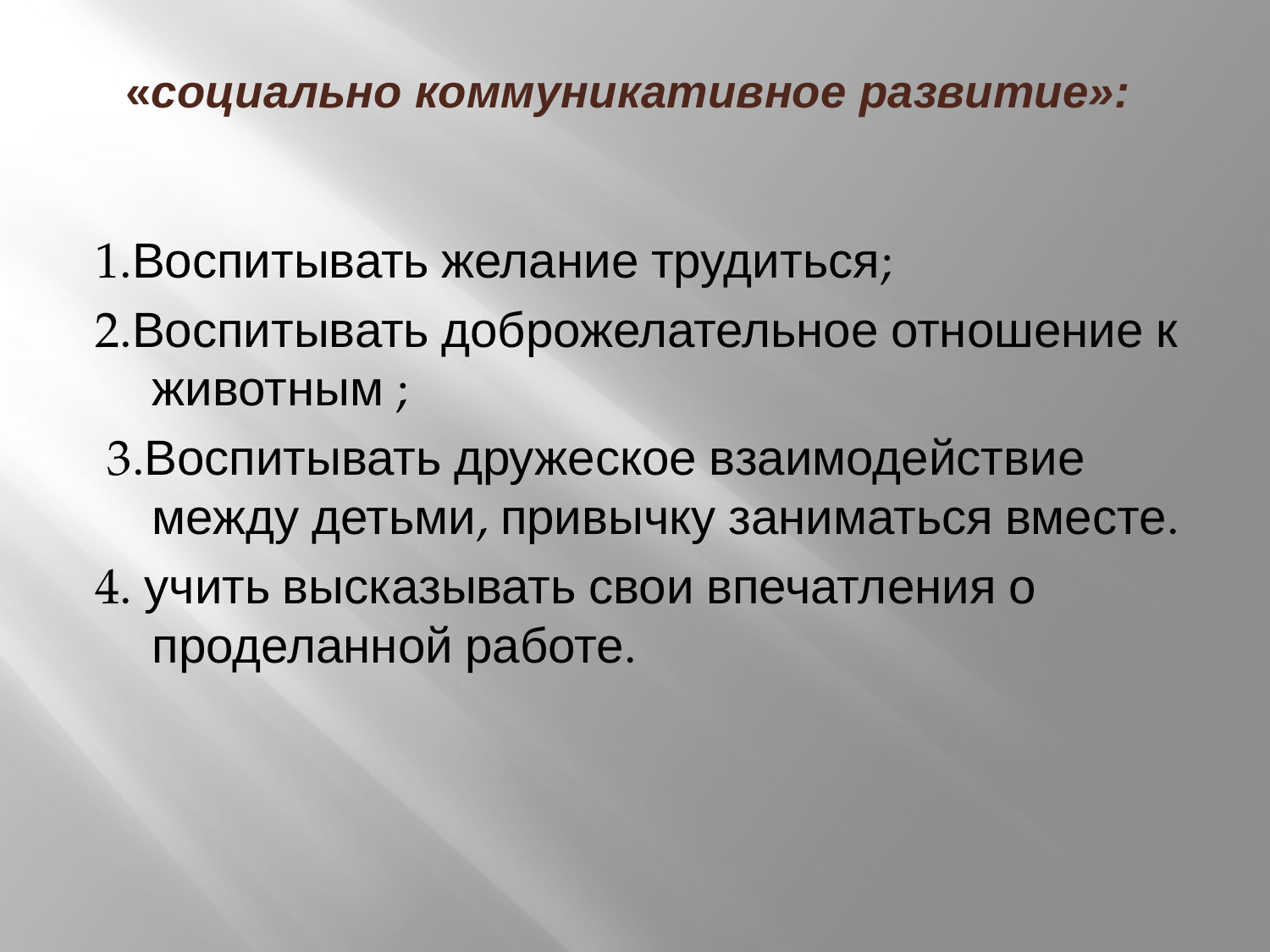

# «социально коммуникативное развитие»:
1.Воспитывать желание трудиться;
2.Воспитывать доброжелательное отношение к животным ;
 3.Воспитывать дружеское взаимодействие между детьми, привычку заниматься вместе.
4. учить высказывать свои впечатления о проделанной работе.